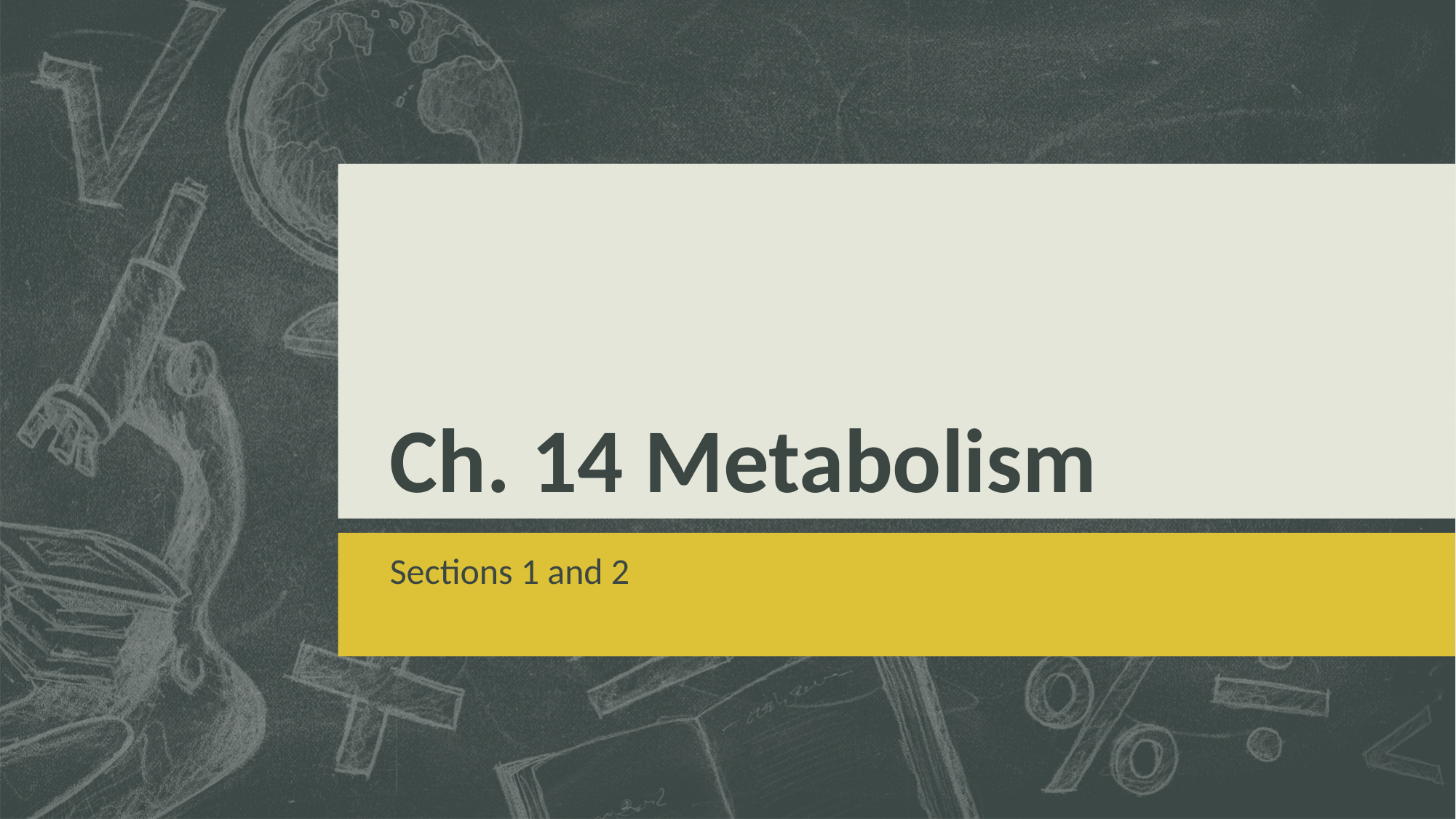

# Ch. 14 Metabolism
Sections 1 and 2